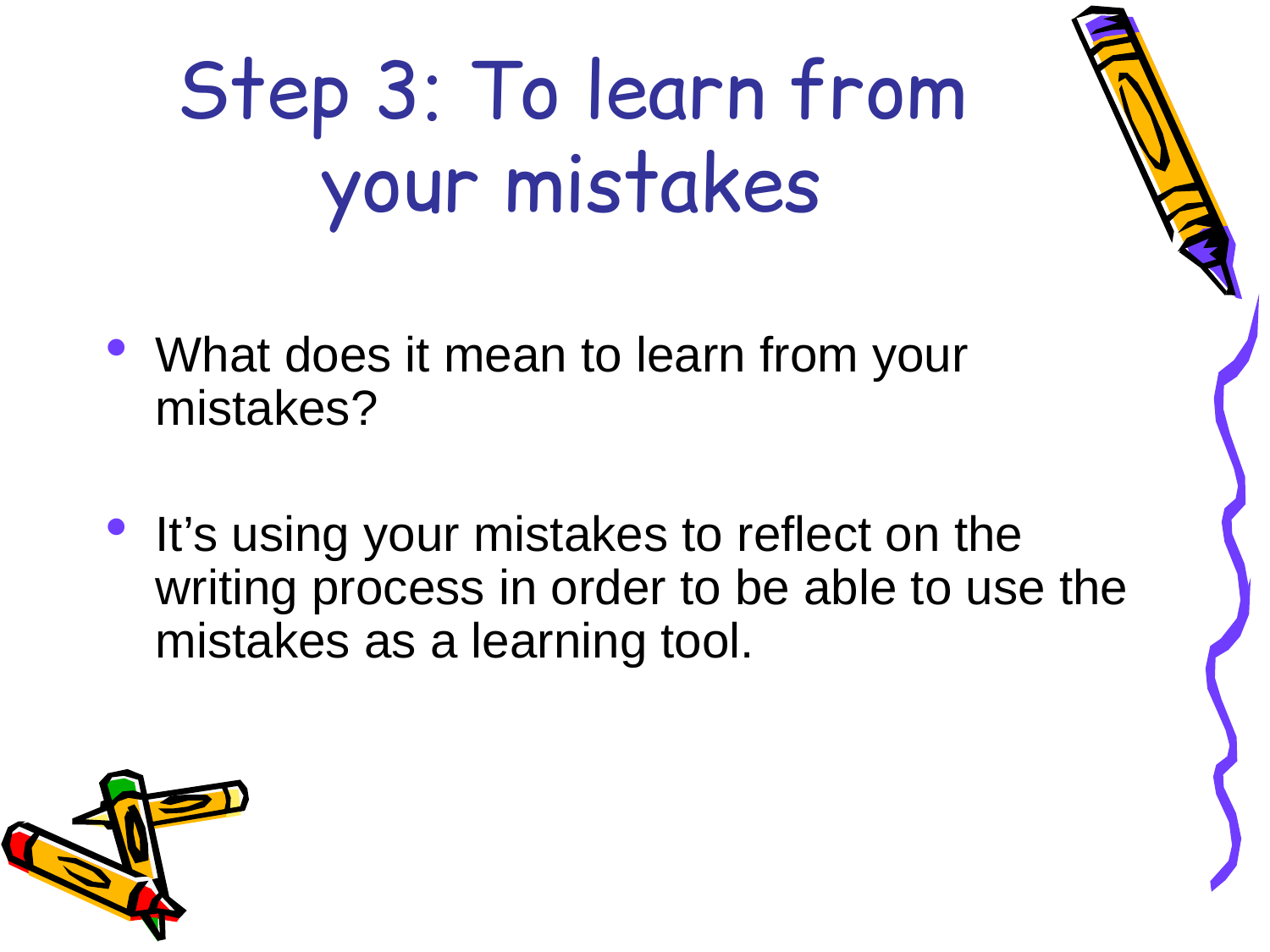

# Step 3: To learn from your mistakes

What does it mean to learn from your mistakes?

It’s using your mistakes to reflect on the writing process in order to be able to use the mistakes as a learning tool.